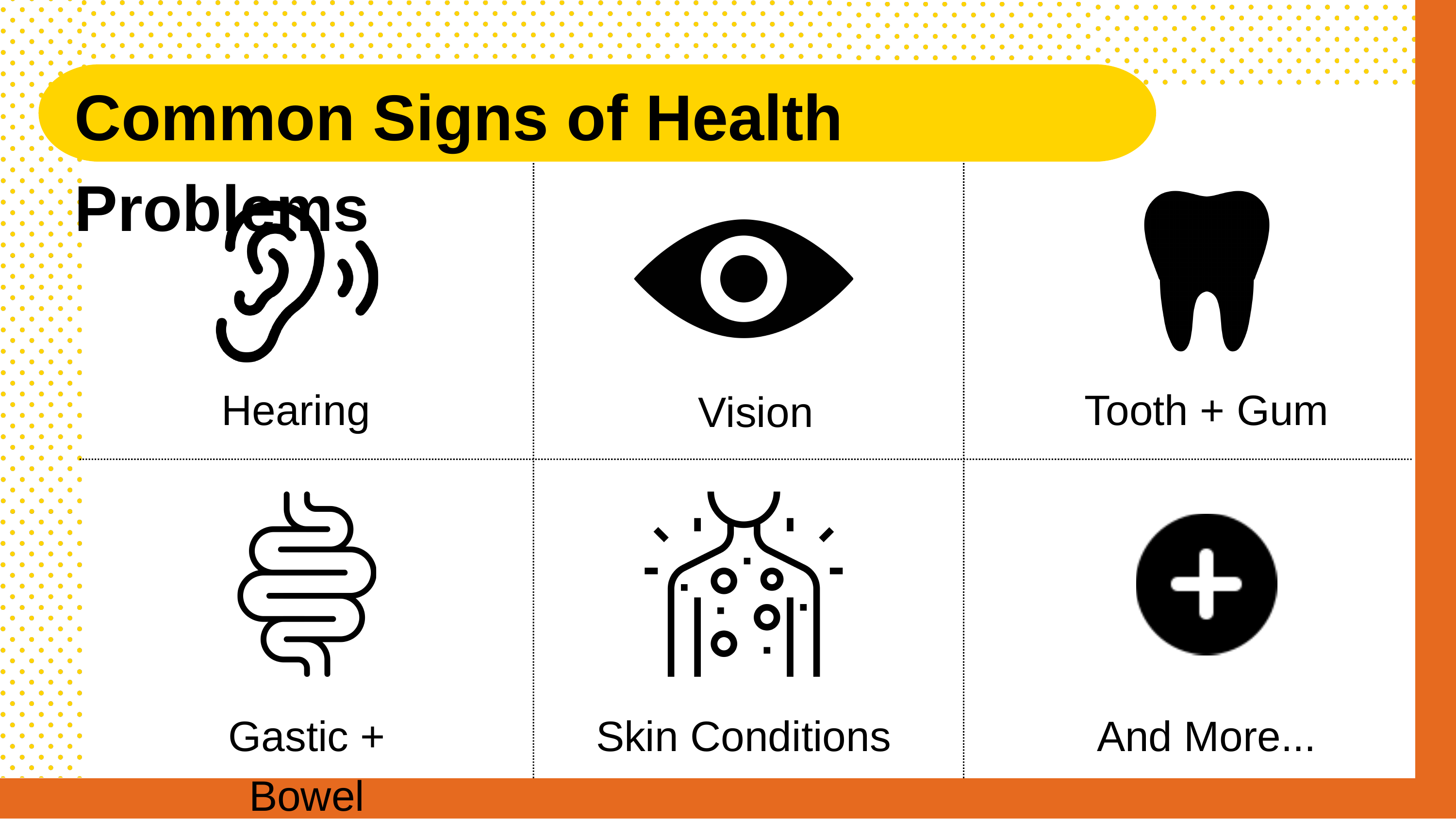

Common Signs of Health Problems

Hearing
Tooth + Gum
Vision

Gastic + Bowel
Skin Conditions
And More...